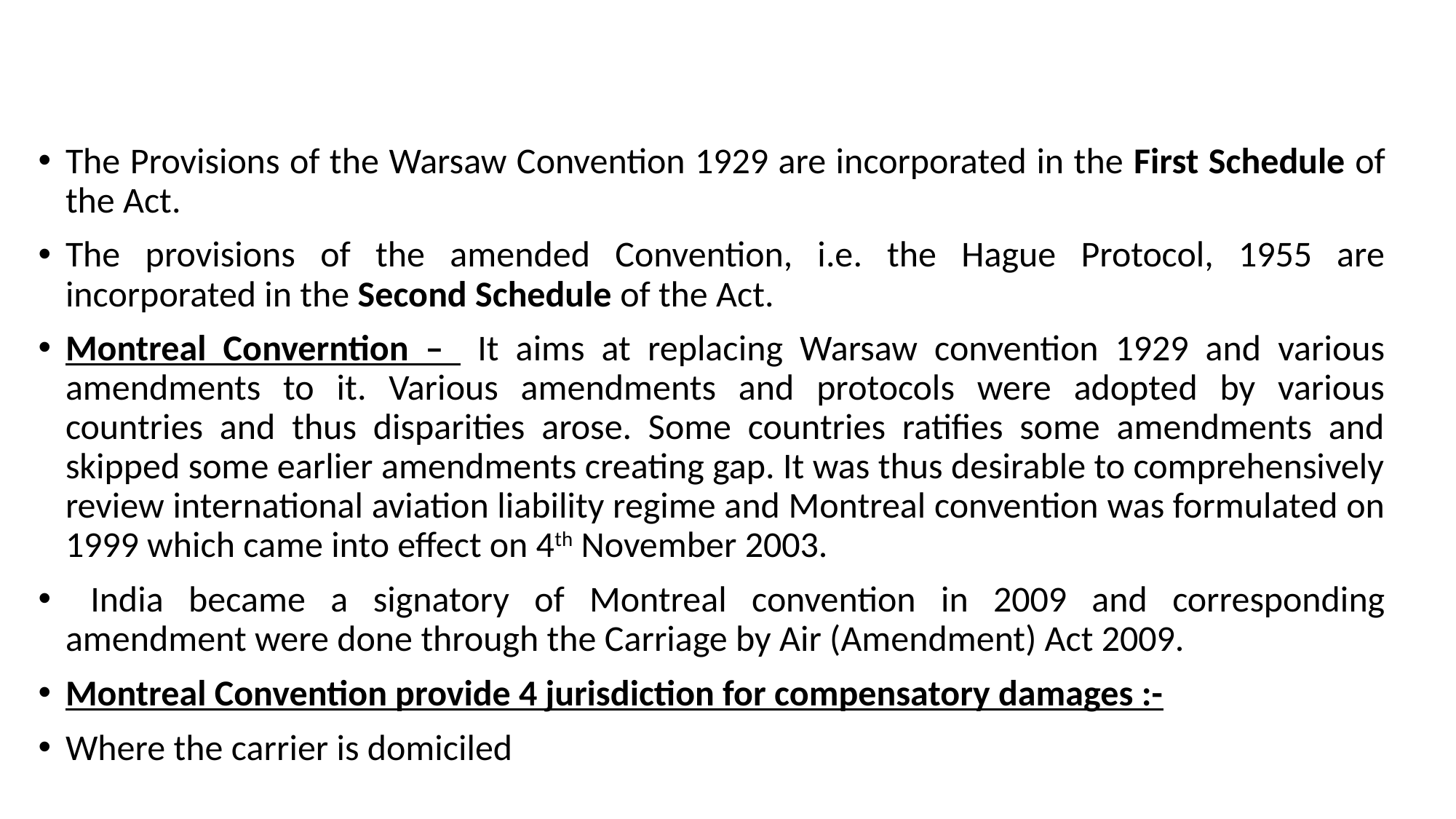

The Provisions of the Warsaw Convention 1929 are incorporated in the First Schedule of the Act.
The provisions of the amended Convention, i.e. the Hague Protocol, 1955 are incorporated in the Second Schedule of the Act.
Montreal Converntion –  It aims at replacing Warsaw convention 1929 and various amendments to it. Various amendments and protocols were adopted by various countries and thus disparities arose. Some countries ratifies some amendments and skipped some earlier amendments creating gap. It was thus desirable to comprehensively review international aviation liability regime and Montreal convention was formulated on 1999 which came into effect on 4th November 2003.
 India became a signatory of Montreal convention in 2009 and corresponding amendment were done through the Carriage by Air (Amendment) Act 2009.
Montreal Convention provide 4 jurisdiction for compensatory damages :-
Where the carrier is domiciled